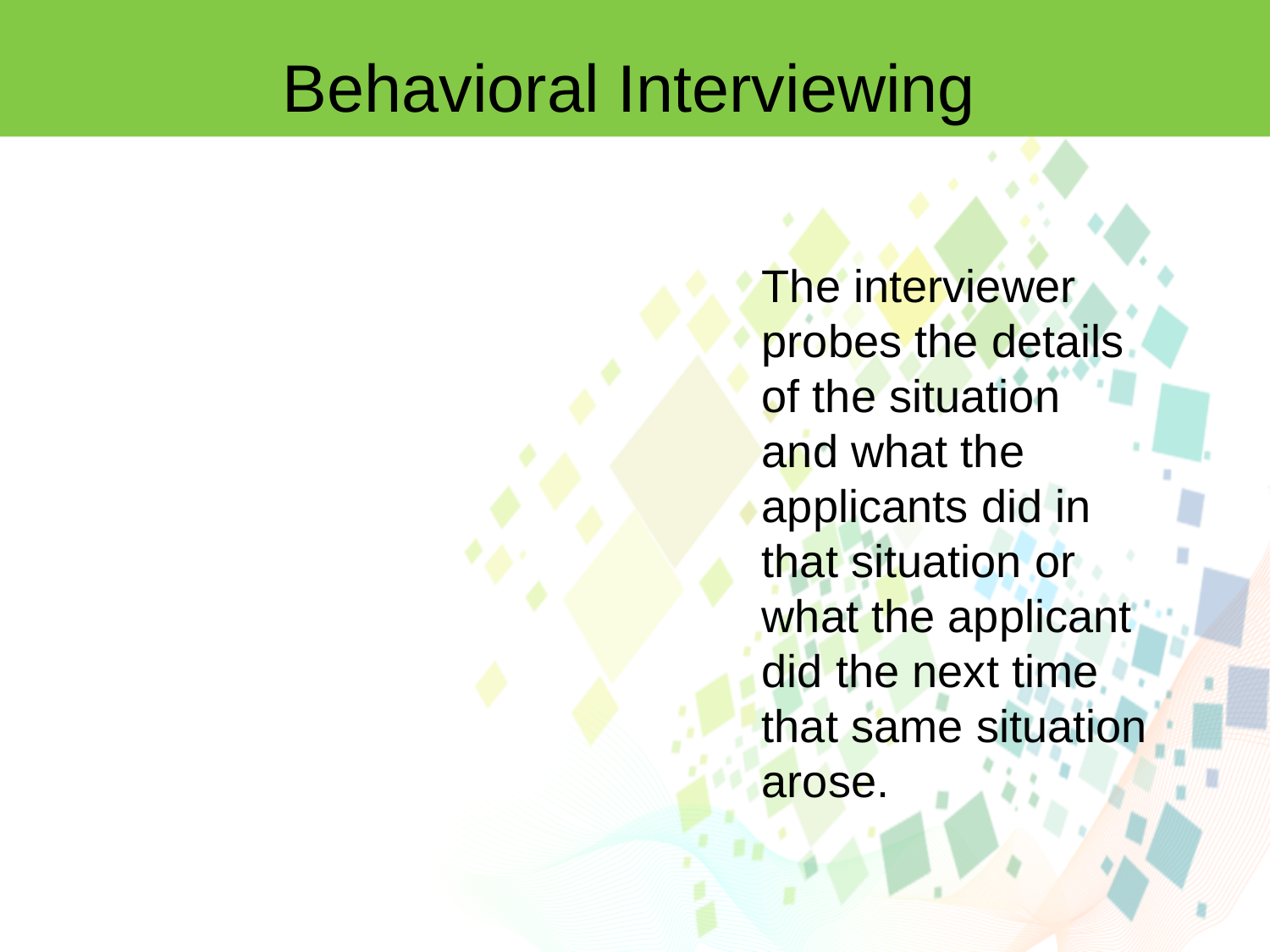

Behavioral Interviewing
The interviewer probes the details of the situation and what the applicants did in that situation or what the applicant did the next time that same situation arose.